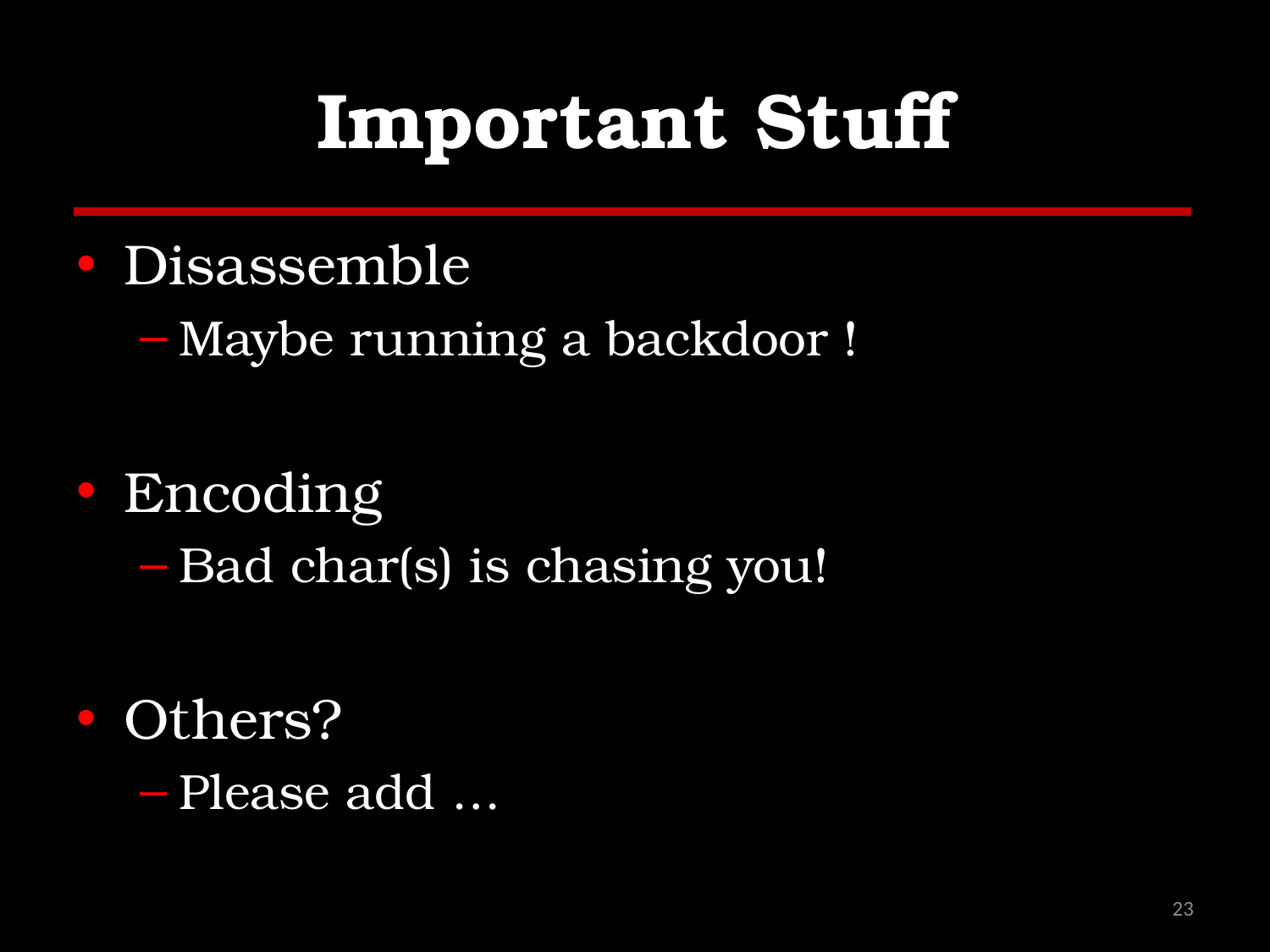

# Important Stuff
Disassemble
Maybe running a backdoor !

Encoding
Bad char(s) is chasing you!

Others?
Please add …
23